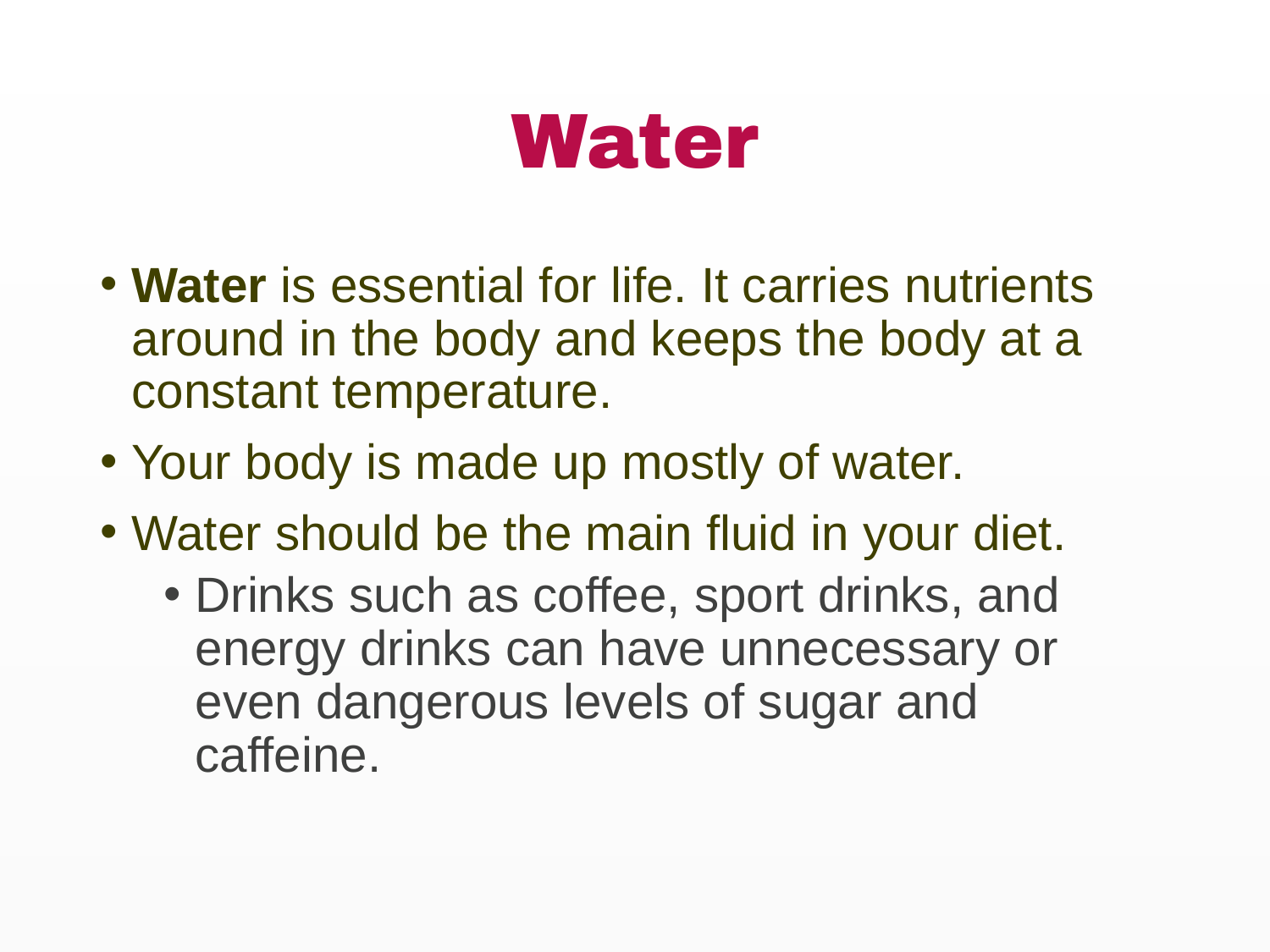

# Water
Water is essential for life. It carries nutrients around in the body and keeps the body at a constant temperature.
Your body is made up mostly of water.
Water should be the main fluid in your diet.
Drinks such as coffee, sport drinks, and energy drinks can have unnecessary or even dangerous levels of sugar and caffeine.